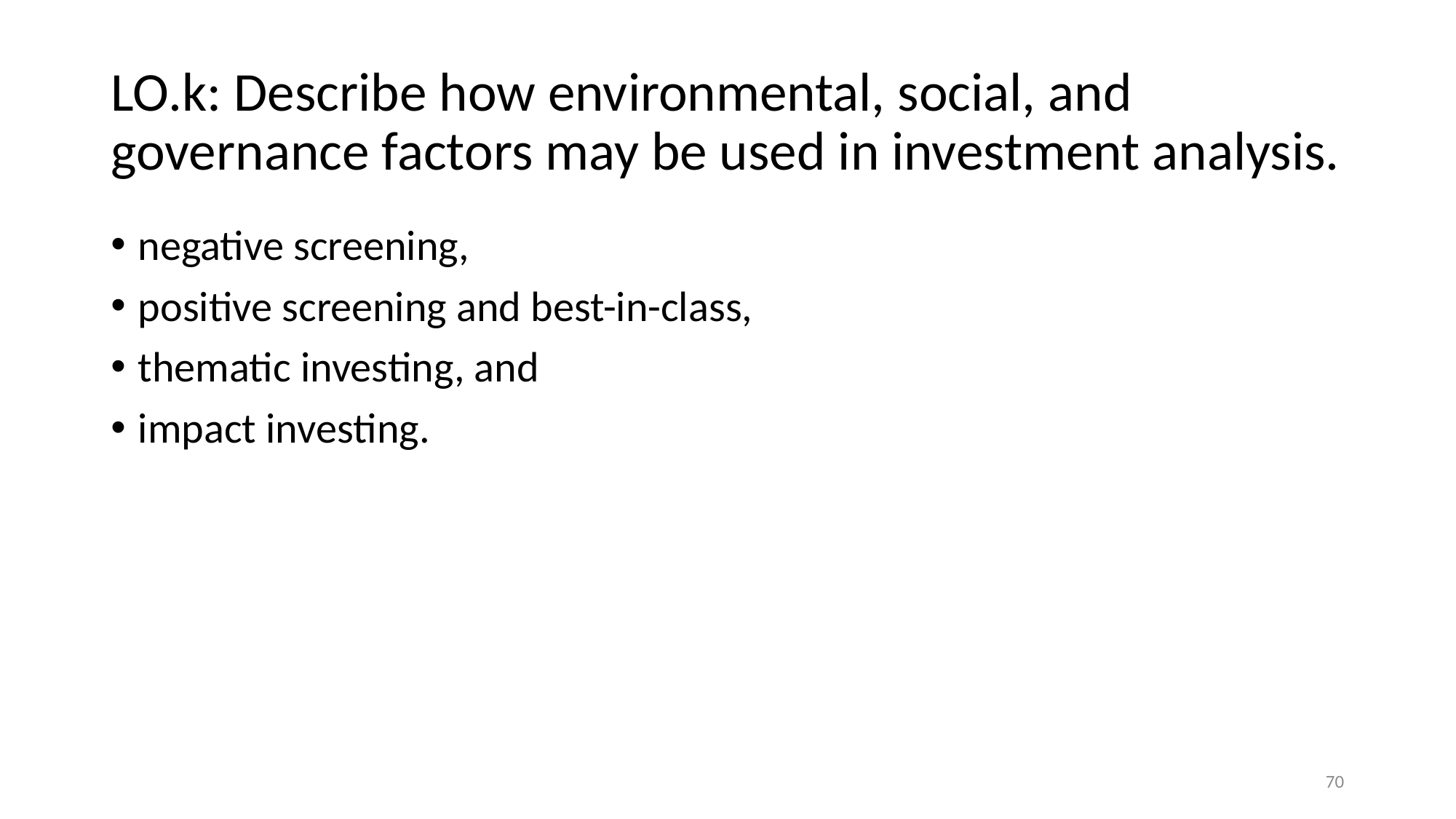

# LO.k: Describe how environmental, social, and governance factors may be used in investment analysis.
negative screening,
positive screening and best-in-class,
thematic investing, and
impact investing.
70